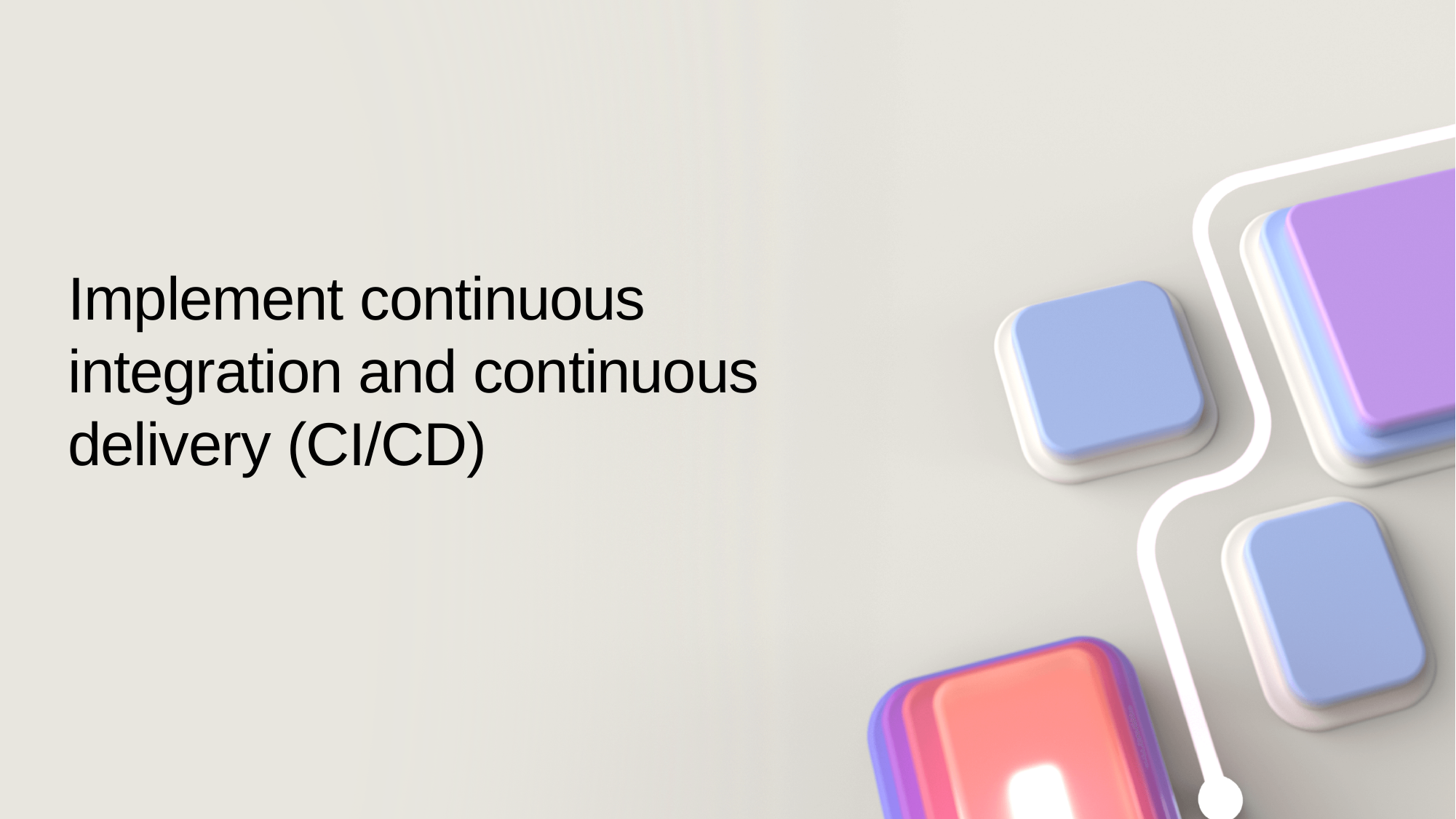

# Implement continuous integration and continuous delivery (CI/CD)